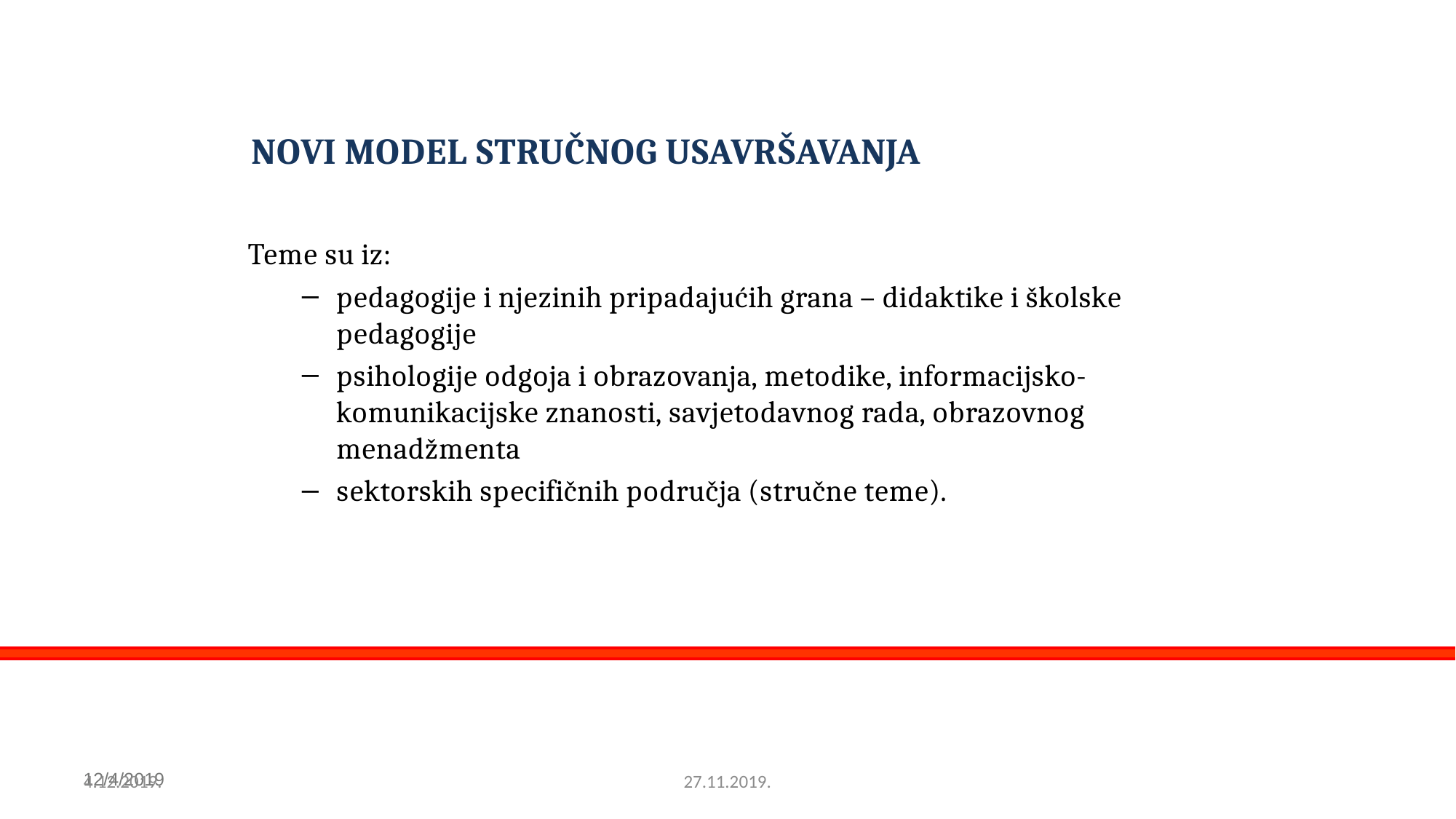

# NOVI MODEL STRUČNOG USAVRŠAVANJA
Teme su iz:
pedagogije i njezinih pripadajućih grana – didaktike i školske pedagogije
psihologije odgoja i obrazovanja, metodike, informacijsko-komunikacijske znanosti, savjetodavnog rada, obrazovnog menadžmenta
sektorskih specifičnih područja (stručne teme).

4.12.2019.
27.11.2019.